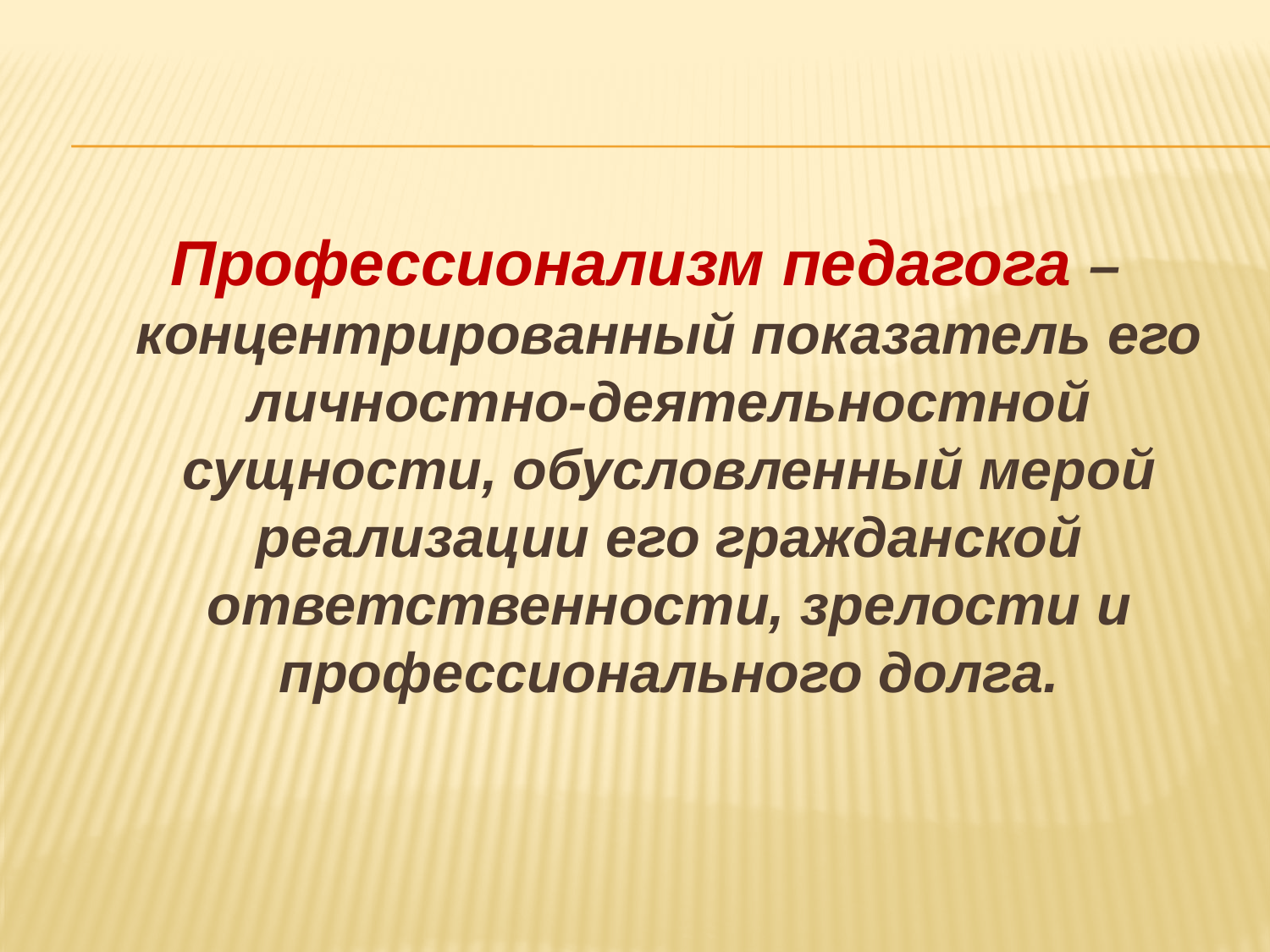

Профессионализм педагога – концентрированный показатель его личностно-деятельностной сущности, обусловленный мерой реализации его гражданской ответственности, зрелости и профессионального долга.